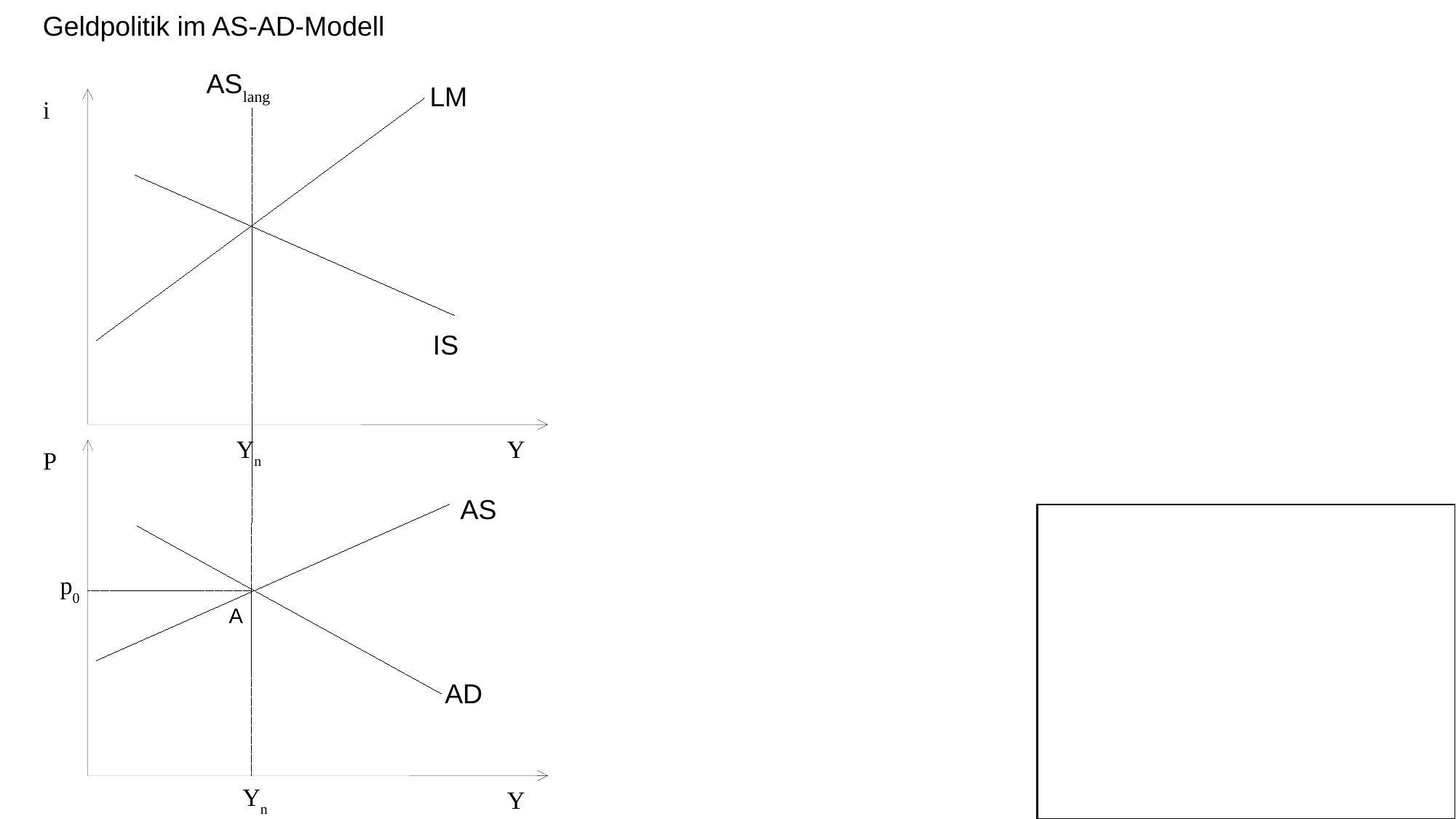

Geldpolitik im AS-AD-Modell
ASlang
LM

i

IS

Yn
Y

P
AS

p0

A
AD

Yn
Y